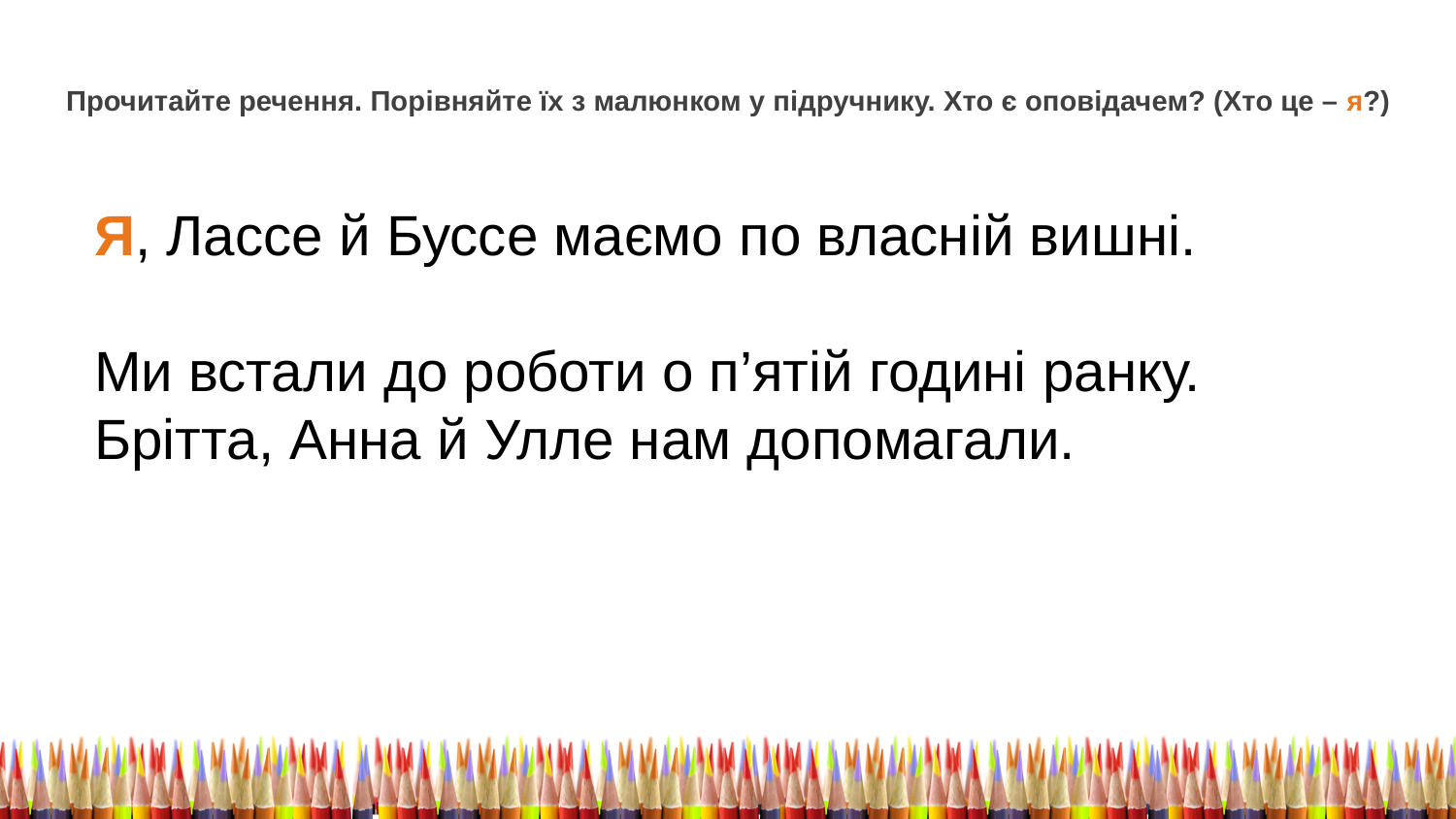

Прочитайте речення. Порівняйте їх з малюнком у підручнику. Хто є оповідачем? (Хто це – я?)
Я, Лассе й Буссе маємо по власній вишні.

Ми встали до роботи о п’ятій годині ранку.
Брітта, Анна й Улле нам допомагали.